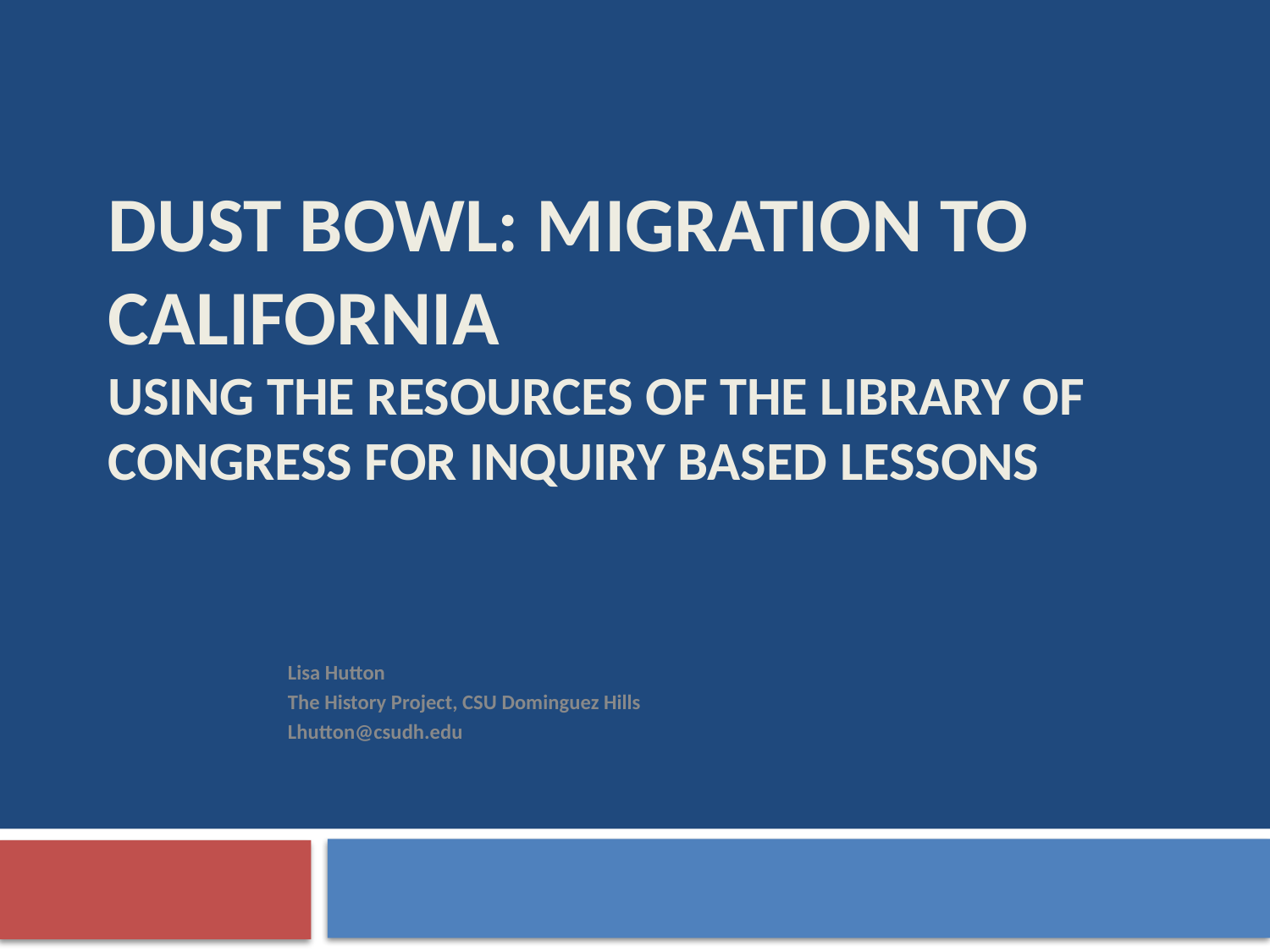

# Dust Bowl: Migration to California Using the Resources of the Library of Congress for Inquiry Based Lessons
Lisa Hutton
The History Project, CSU Dominguez Hills
Lhutton@csudh.edu